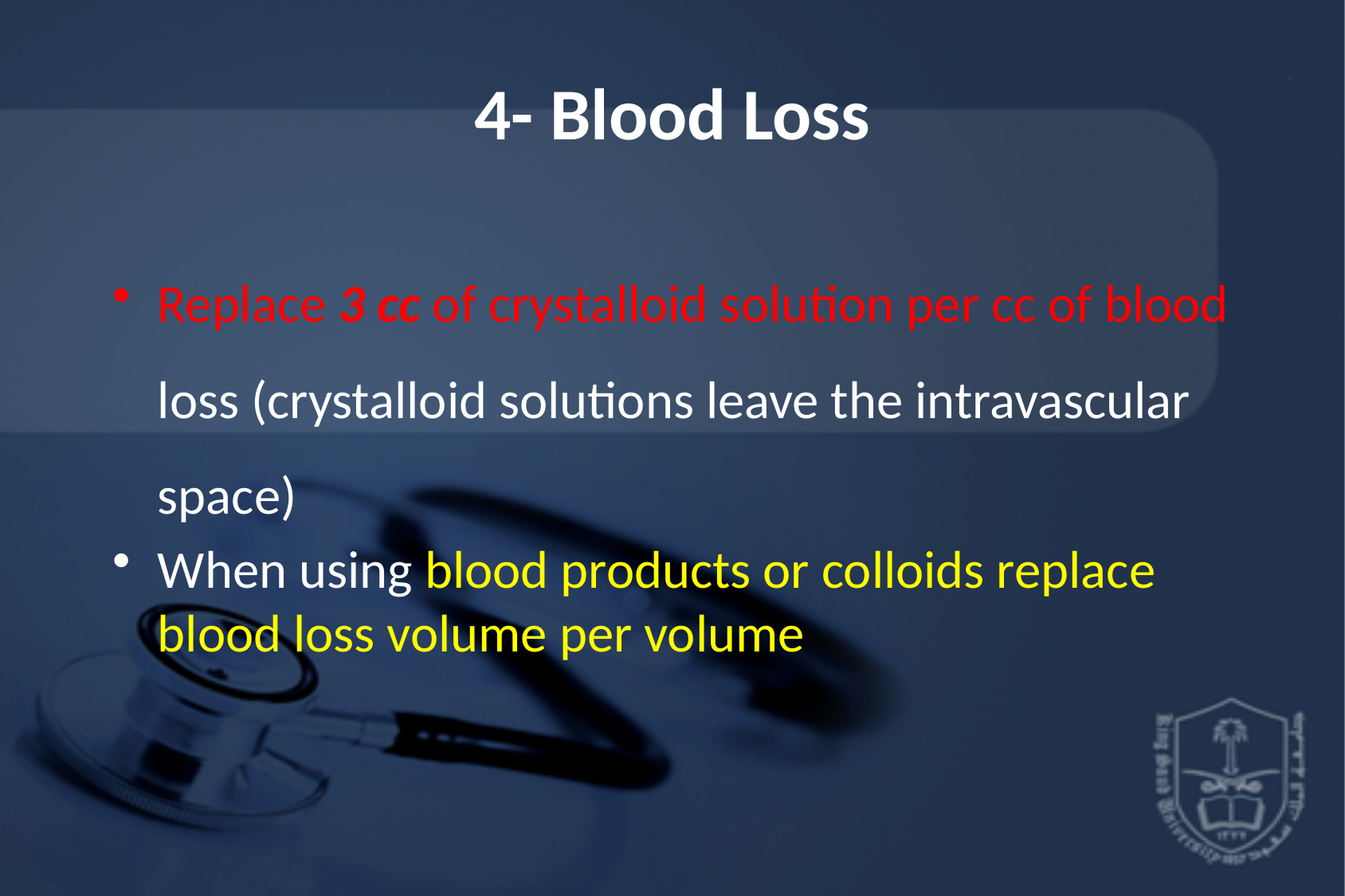

# 4- Blood Loss
Replace 3 cc of crystalloid solution per cc of blood loss (crystalloid solutions leave the intravascular space)
When using blood products or colloids replace blood loss volume per volume